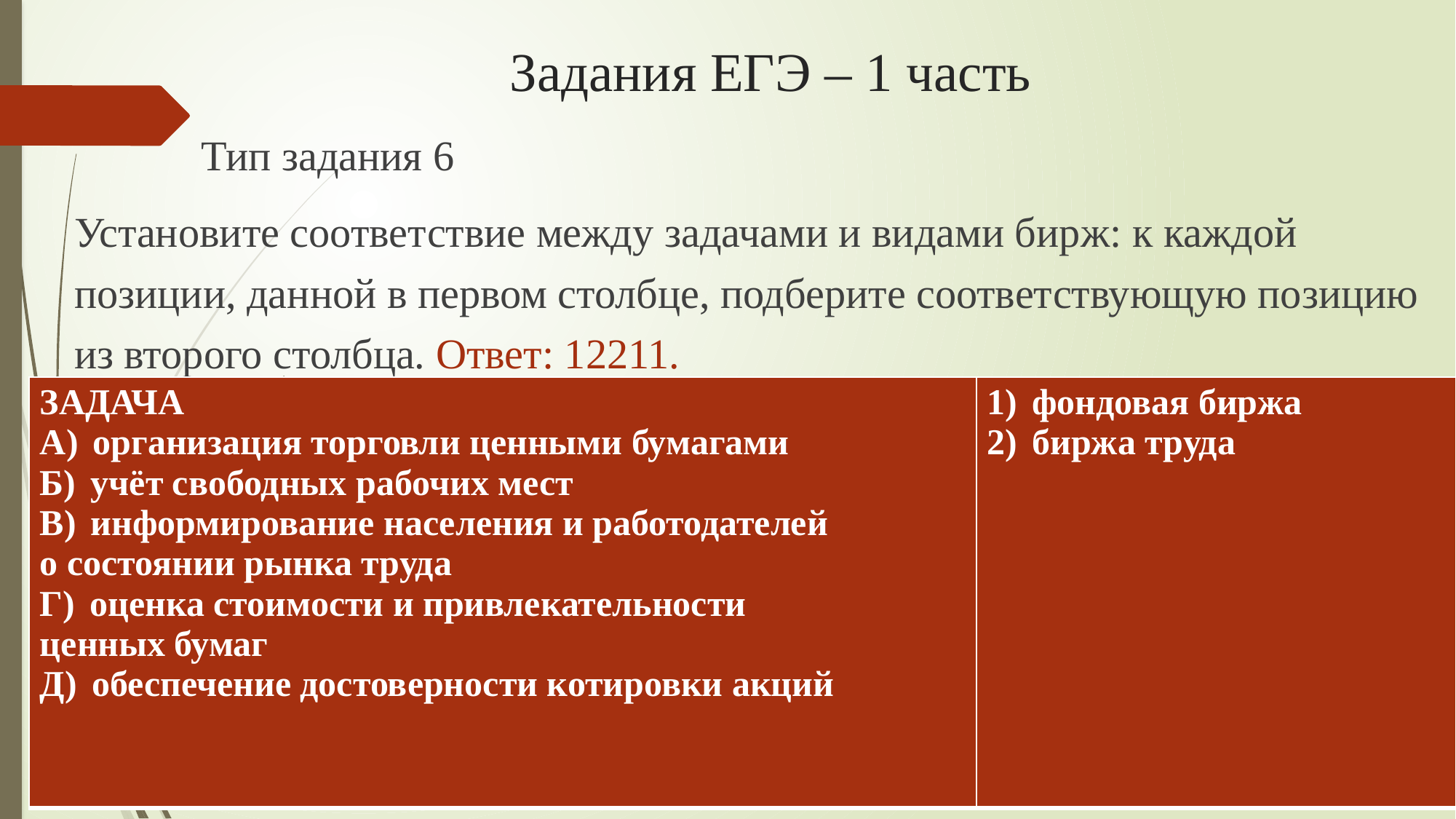

# Задания ЕГЭ – 1 часть
            Тип задания 6
Установите соответствие между задачами и видами бирж: к каждой позиции, данной в первом столбце, подберите соответствующую позицию из второго столбца. Ответ: 12211.

| ЗАДАЧА А)  организация торговли ценными бумагами Б)  учёт свободных рабочих мест В)  информирование населения и работодателей о состоянии рынка труда Г)  оценка стоимости и привлекательности ценных бумаг Д)  обеспечение достоверности котировки акций | 1)  фондовая биржа 2)  биржа труда |
| --- | --- |